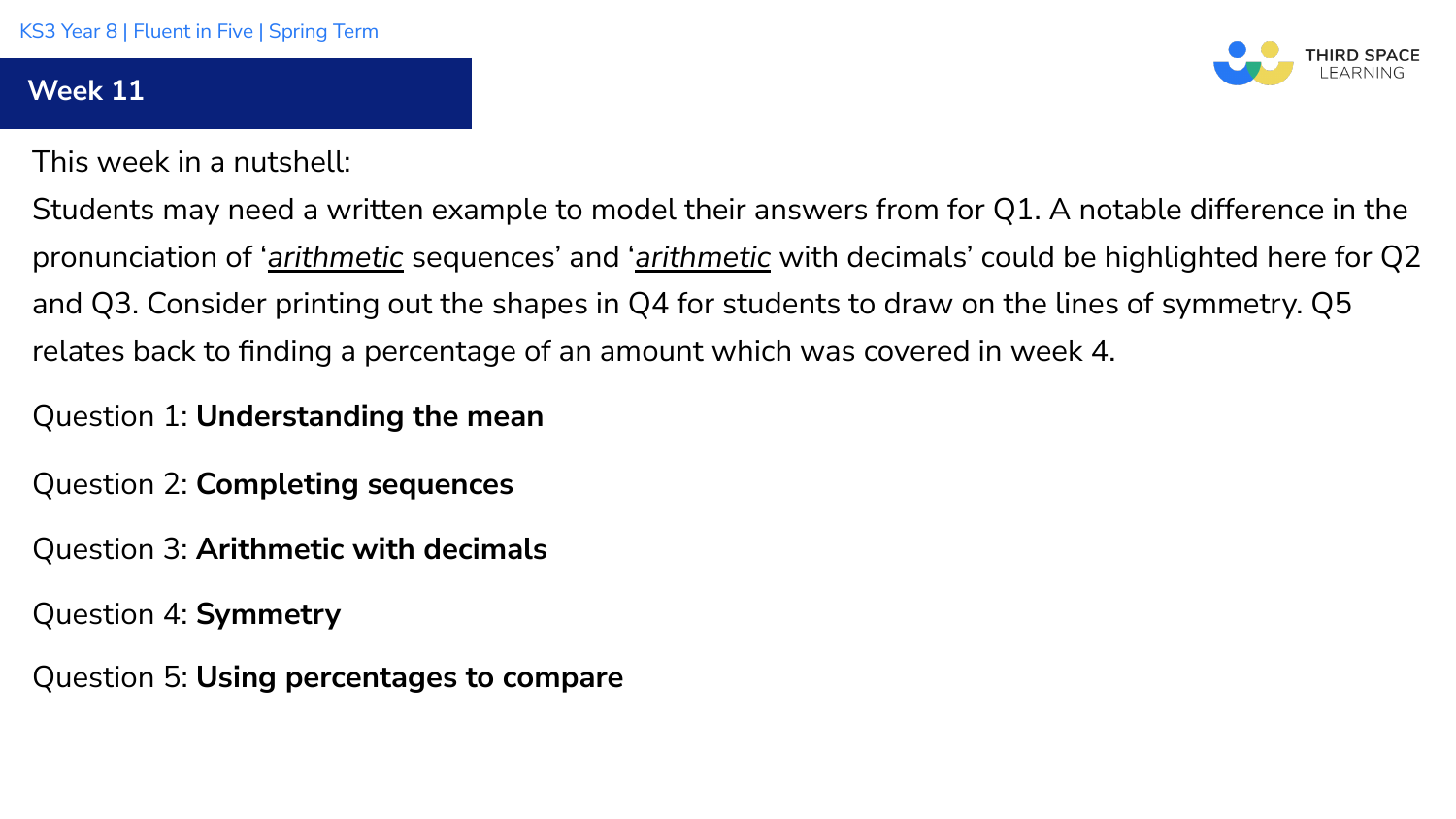

Week 11
| This week in a nutshell: Students may need a written example to model their answers from for Q1. A notable difference in the pronunciation of ‘arithmetic sequences’ and ‘arithmetic with decimals’ could be highlighted here for Q2 and Q3. Consider printing out the shapes in Q4 for students to draw on the lines of symmetry. Q5 relates back to finding a percentage of an amount which was covered in week 4. |
| --- |
| Question 1: Understanding the mean |
| Question 2: Completing sequences |
| Question 3: Arithmetic with decimals |
| Question 4: Symmetry |
| Question 5: Using percentages to compare |